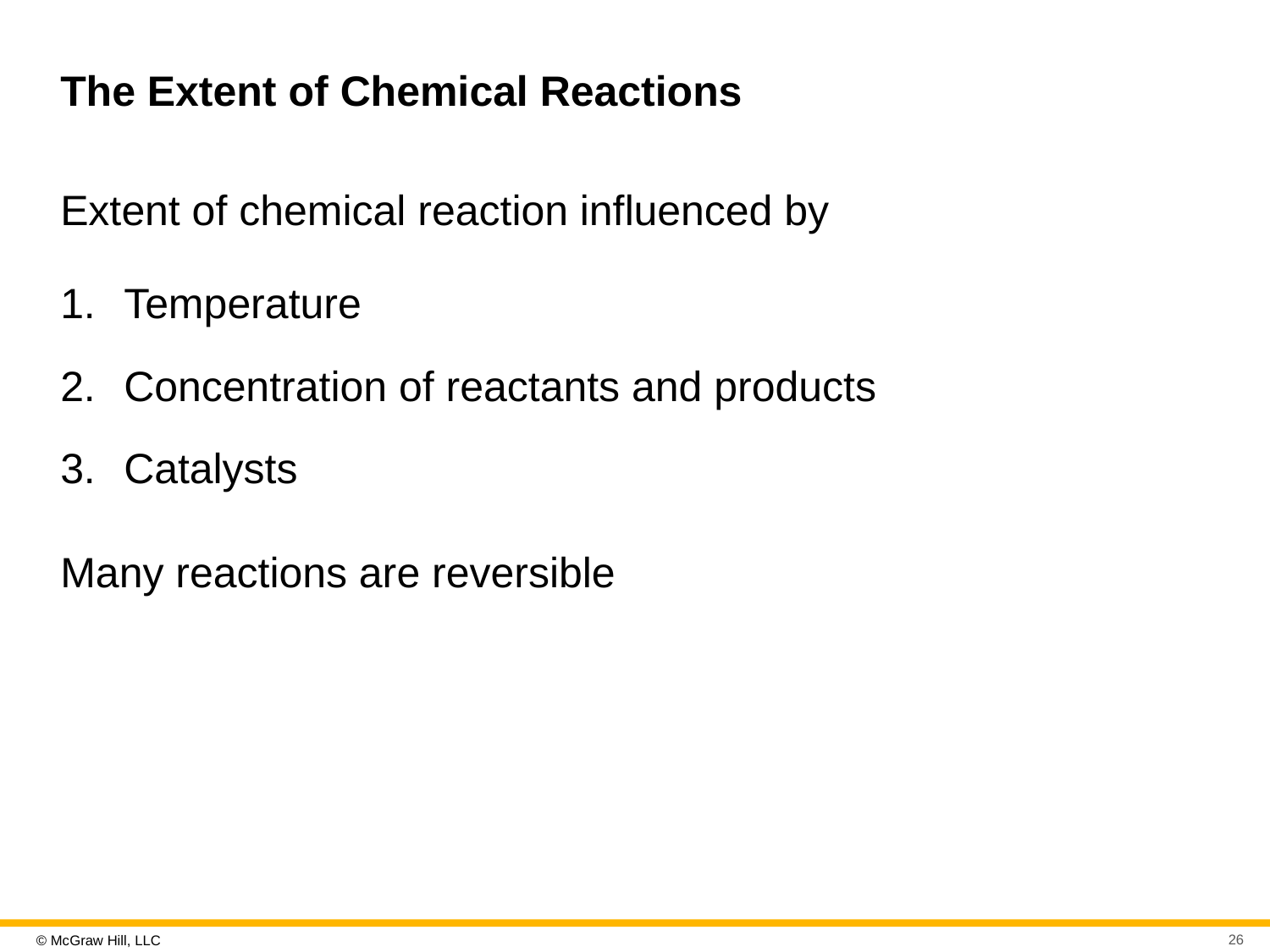

# The Extent of Chemical Reactions
Extent of chemical reaction influenced by
Temperature
Concentration of reactants and products
Catalysts
Many reactions are reversible
26